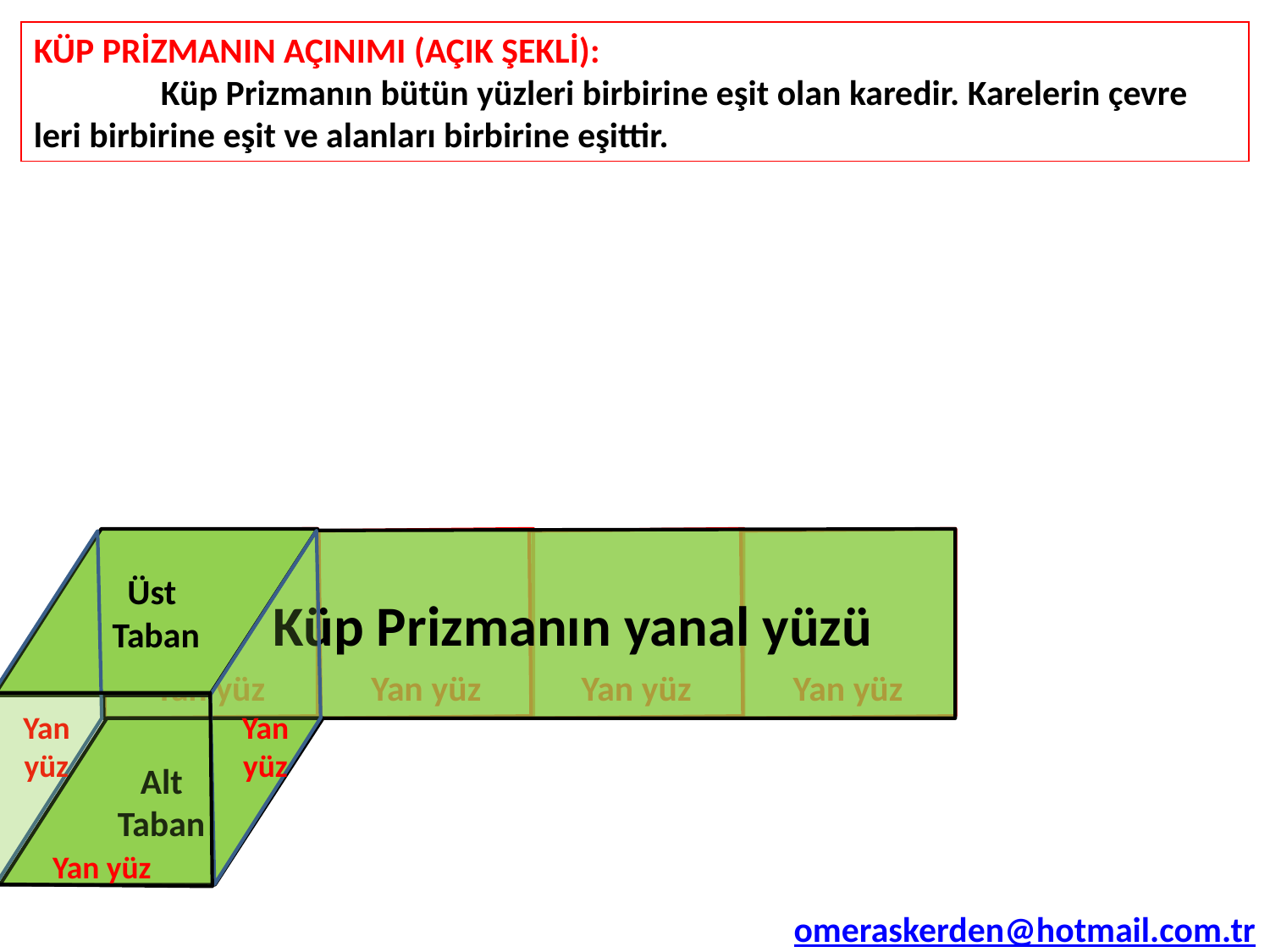

KÜP PRİZMANIN AÇINIMI (AÇIK ŞEKLİ):
	Küp Prizmanın bütün yüzleri birbirine eşit olan karedir. Karelerin çevre leri birbirine eşit ve alanları birbirine eşittir.
Üst
Taban
       Küp Prizmanın yanal yüzü

Yan yüz

Yan yüz

Yan yüz

Yan yüz

Yan
yüz

Yan yüz

Yan yüz
Alt
Taban
omeraskerden@hotmail.com.tr